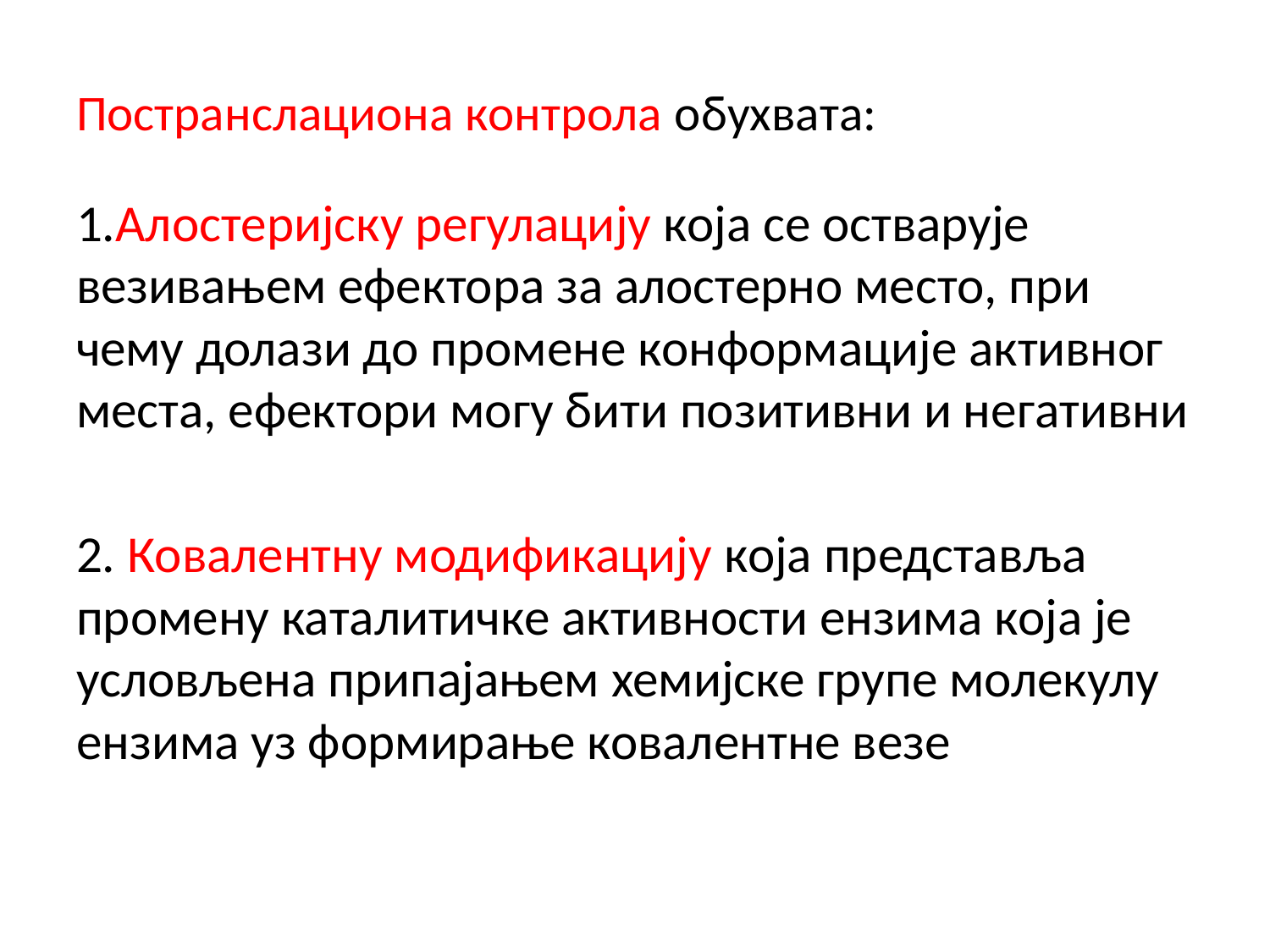

Постранслациона контрола обухвата:

1.Алостеријску регулацију која се остварује везивањем ефектора за алостерно место, при чему долази до промене конформације активног места, ефектори могу бити позитивни и негативни

2. Ковалентну модификацију која представља промену каталитичке активности ензима која је условљена припајањем хемијске групе молекулу ензима уз формирање ковалентне везе